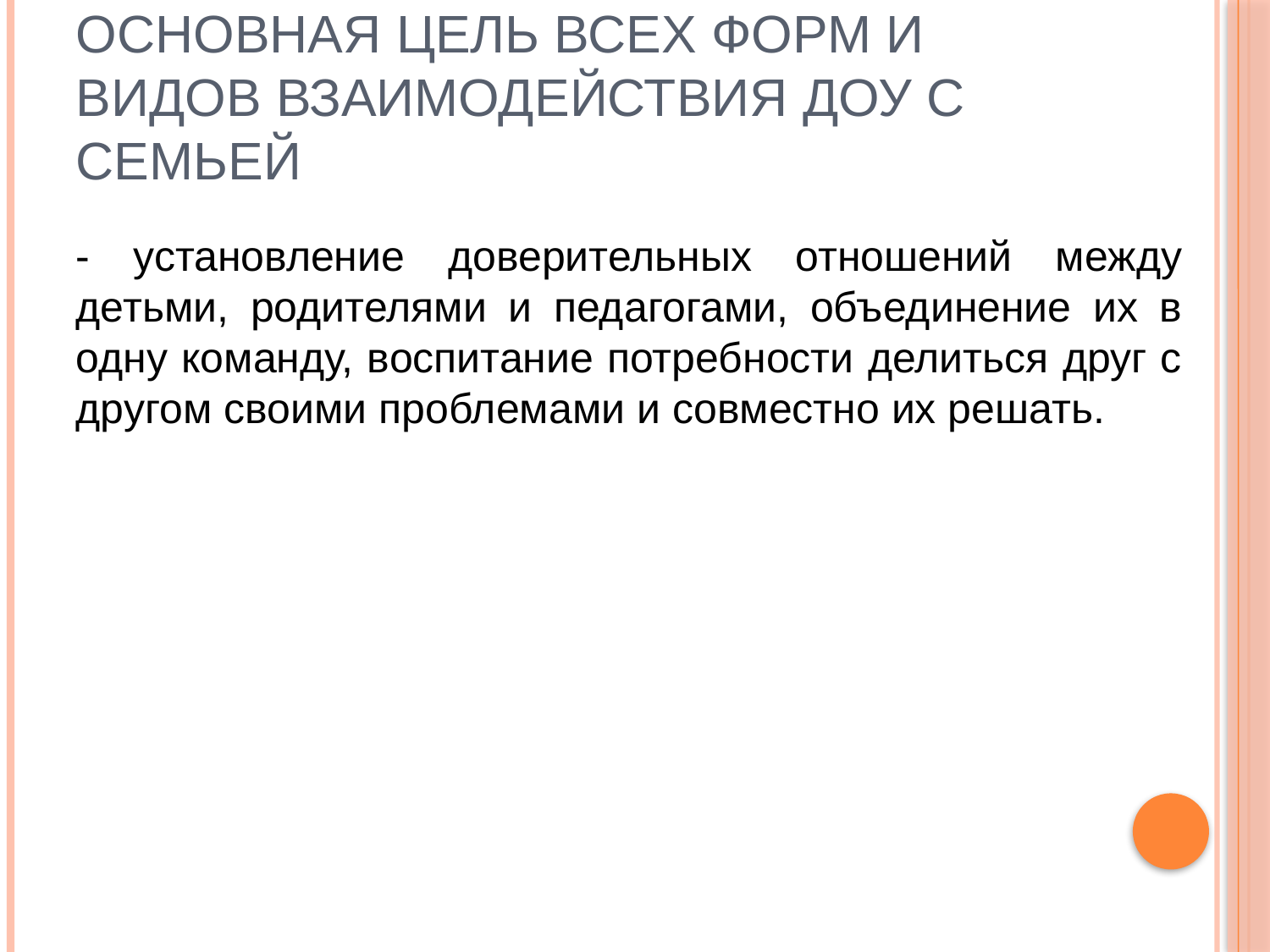

# Основная цель всех форм и видов взаимодействия ДОУ с семьей
- установление доверительных отношений между детьми, родителями и педагогами, объединение их в одну команду, воспитание потребности делиться друг с другом своими проблемами и совместно их решать.